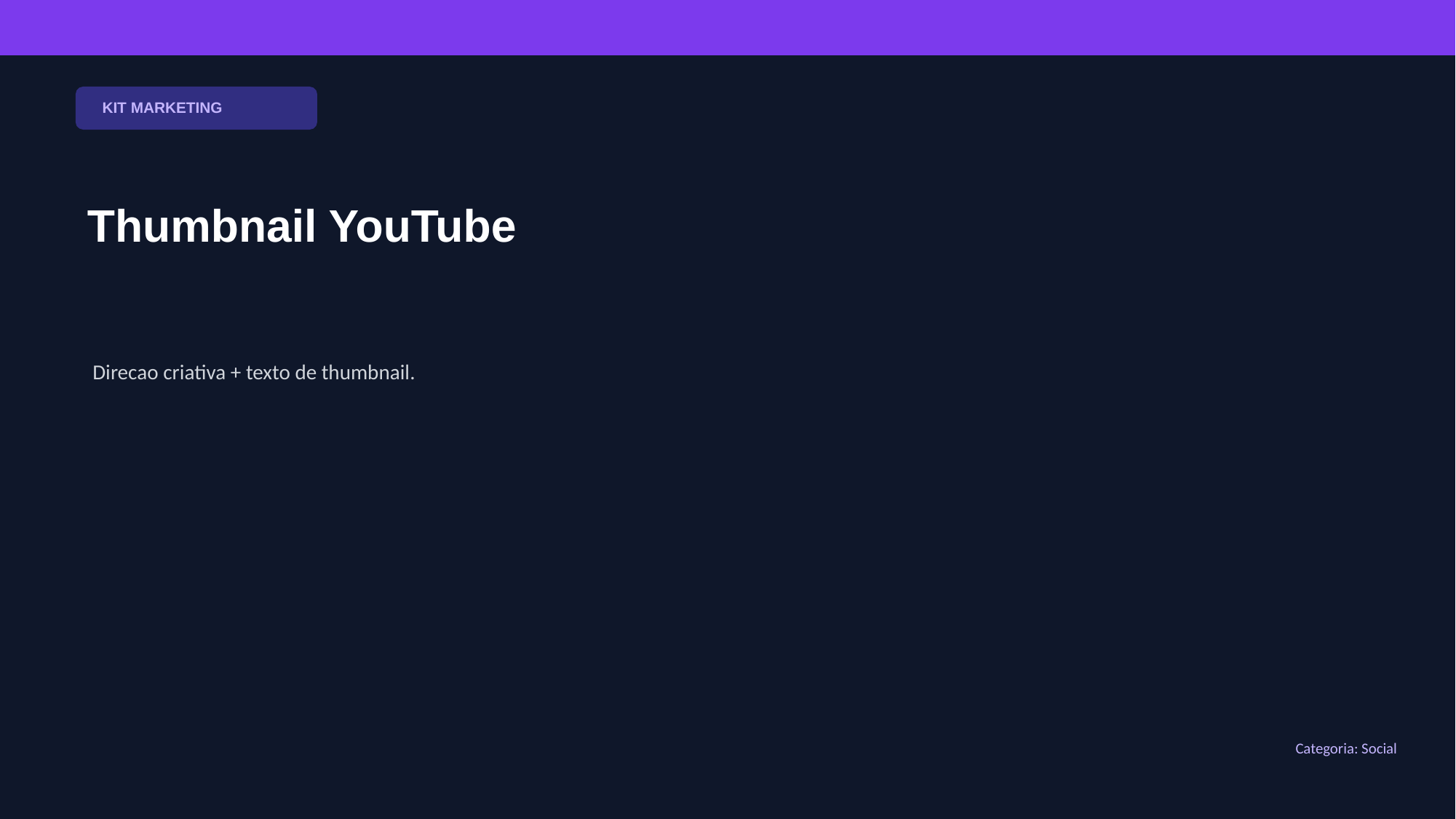

KIT MARKETING
Thumbnail YouTube
Direcao criativa + texto de thumbnail.
Categoria: Social